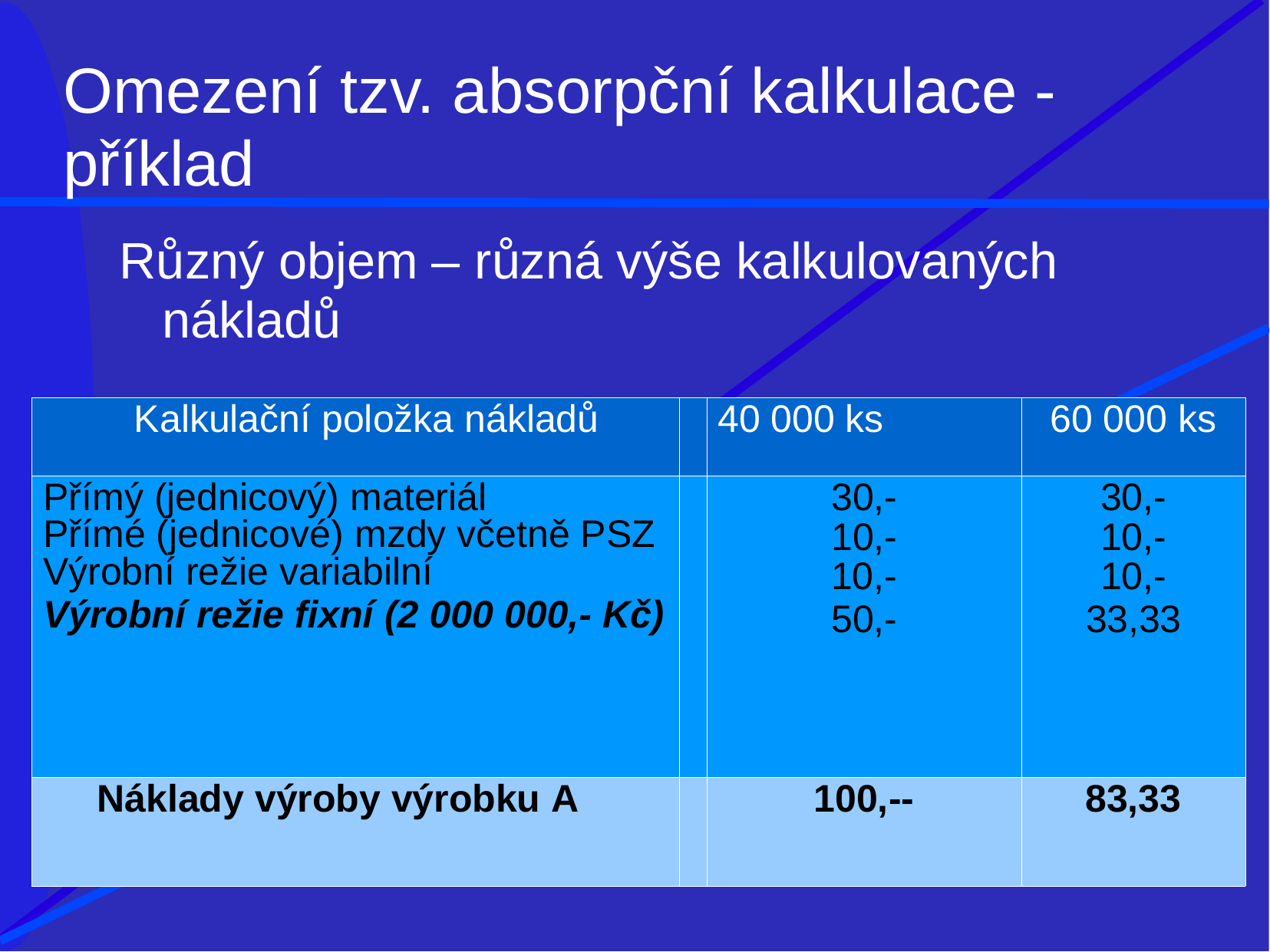

# Omezení tzv. absorpční kalkulace -
příklad
Různý objem – různá výše kalkulovaných
nákladů
| Kalkulační položka nákladů |  | 40 000 ks | 60 000 ks |
| --- | --- | --- | --- |
| Přímý (jednicový) materiál Přímé (jednicové) mzdy včetně PSZ Výrobní režie variabilní Výrobní režie fixní (2 000 000,- Kč) |  | 30,- 10,- 10,- 50,- | 30,- 10,- 10,- 33,33 |
| Náklady výroby výrobku A |  | 100,-- | 83,33 |